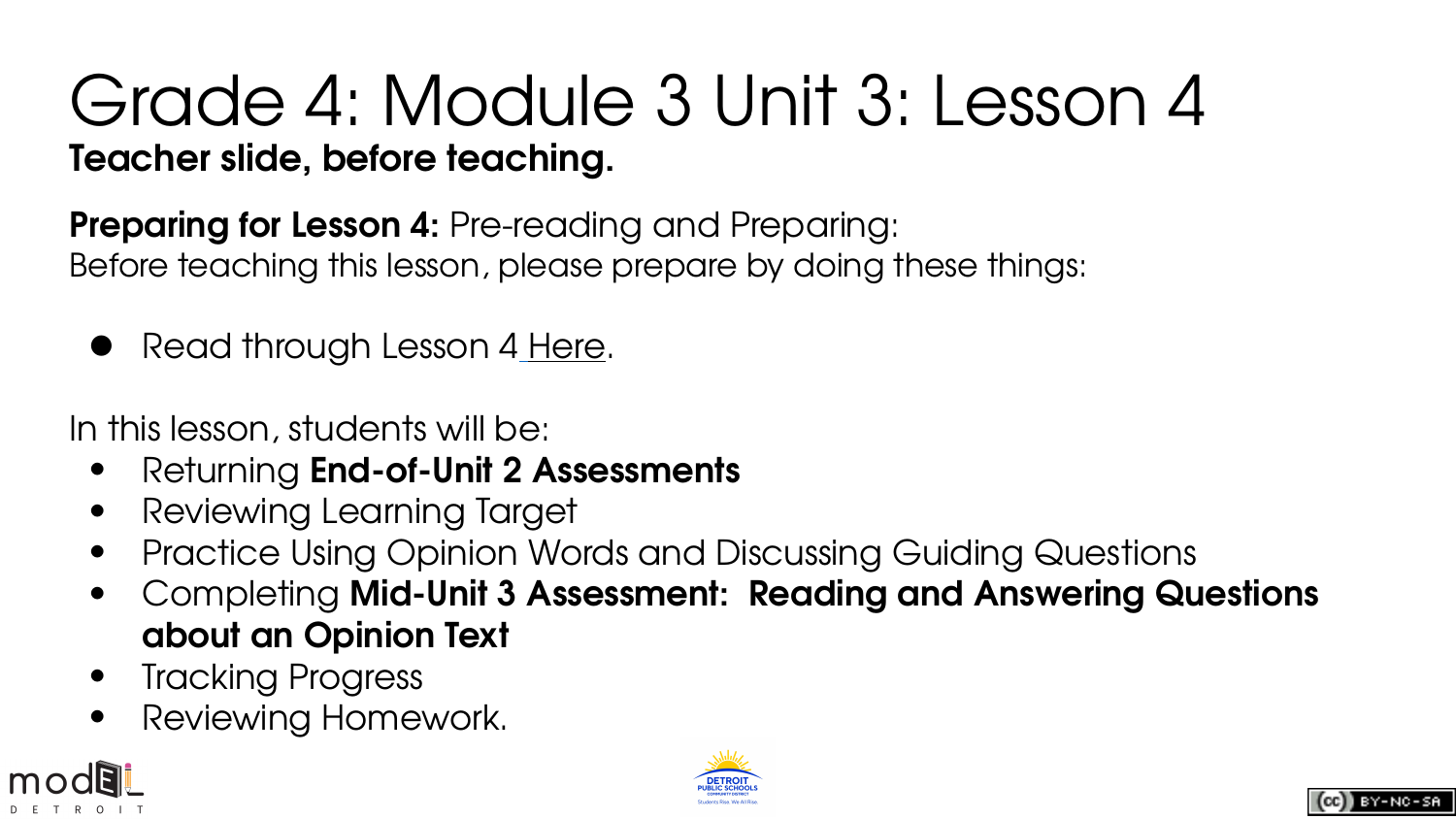

# Grade 4: Module 3 Unit 3: Lesson 4
Teacher slide, before teaching.
Preparing for Lesson 4: Pre-reading and Preparing:
Before teaching this lesson, please prepare by doing these things:
Read through Lesson 4 Here.

In this lesson, students will be:
Returning End-of-Unit 2 Assessments
Reviewing Learning Target
Practice Using Opinion Words and Discussing Guiding Questions
Completing Mid-Unit 3 Assessment:  Reading and Answering Questions about an Opinion Text
Tracking Progress
Reviewing Homework.